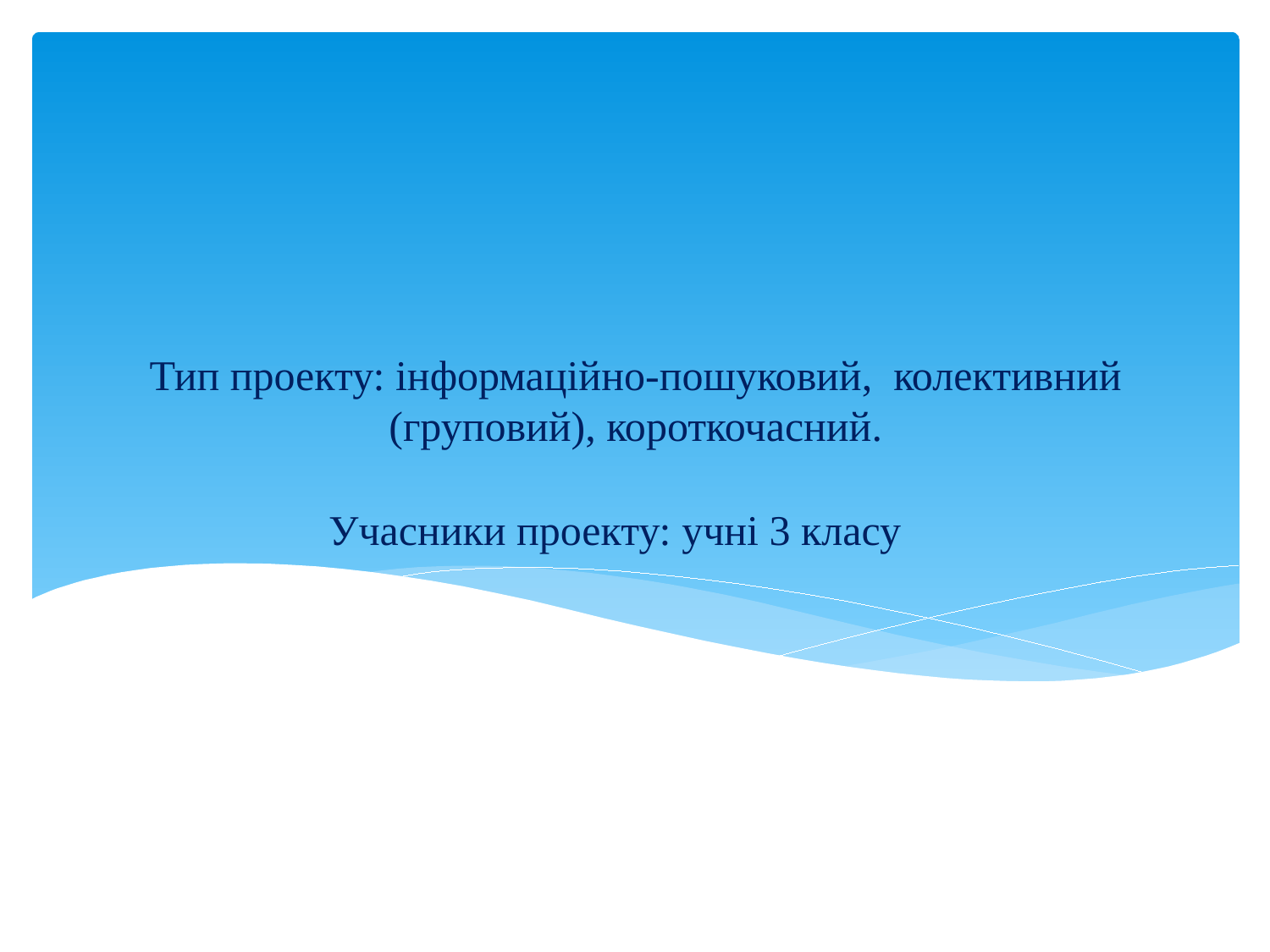

# Тип проекту: інформаційно-пошуковий,  колективний (груповий), короткочасний.

  Учасники проекту: учні 3 класу